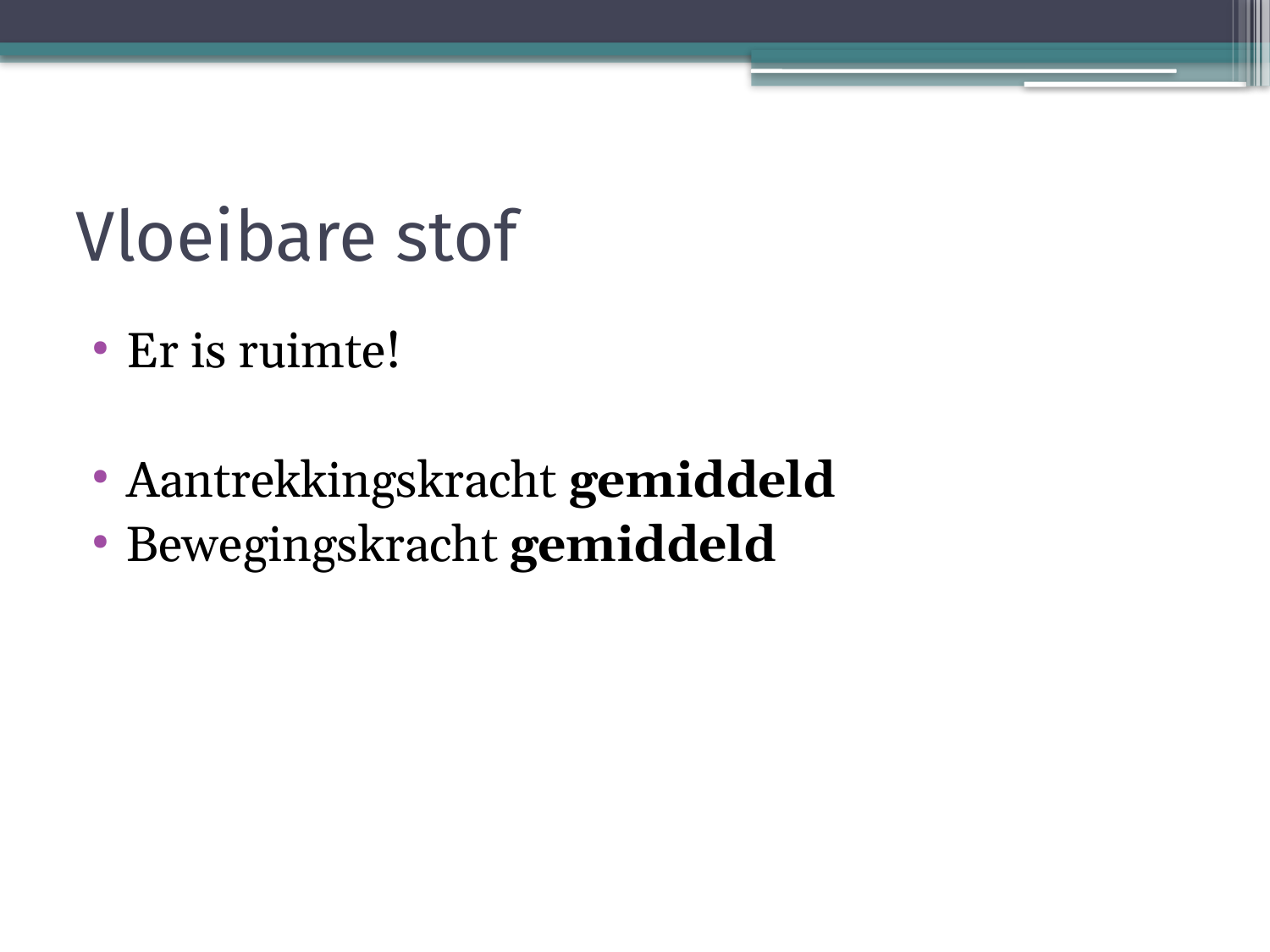

# Vloeibare stof
Er is ruimte!

Aantrekkingskracht gemiddeld
Bewegingskracht gemiddeld